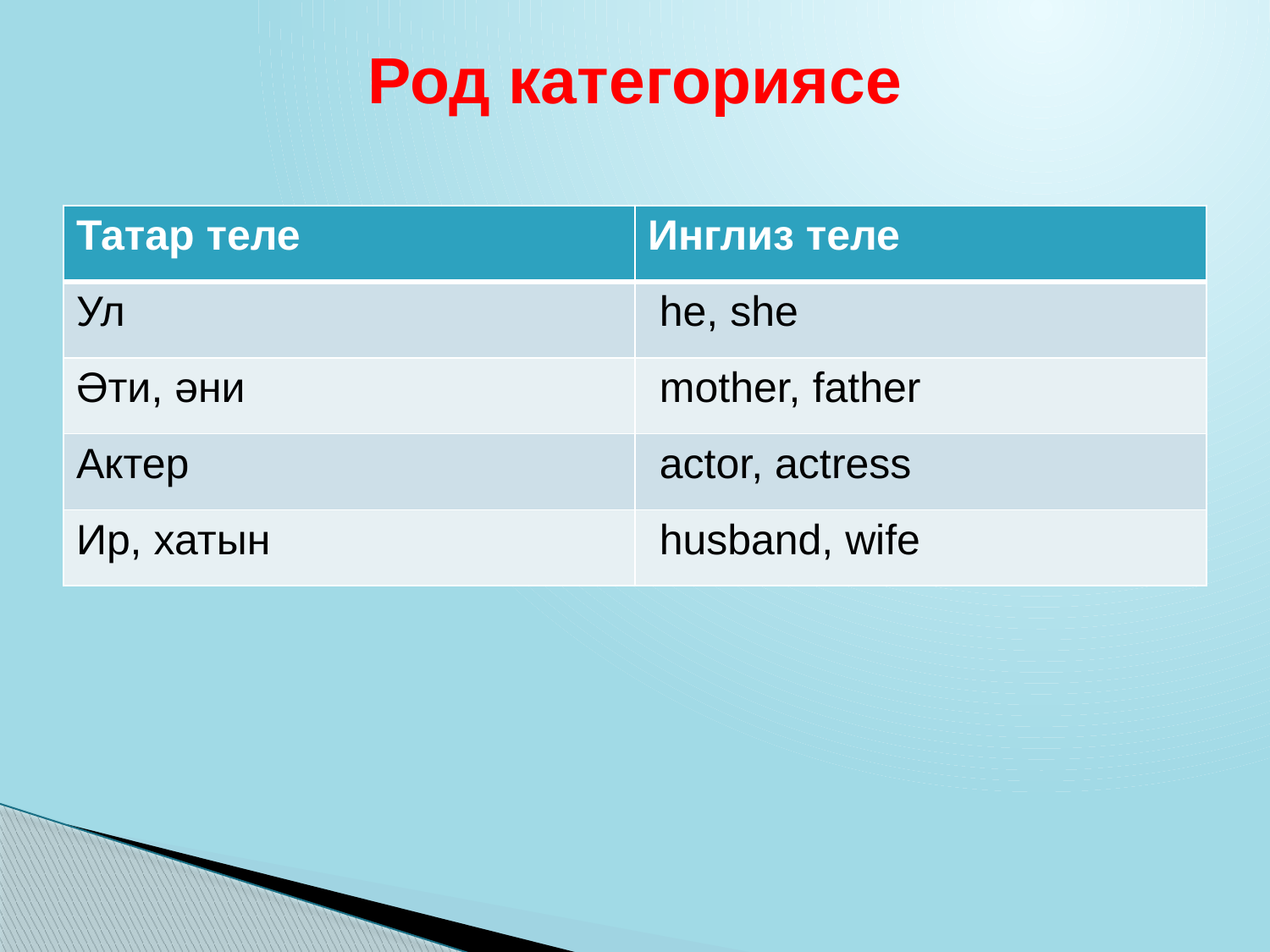

# Род категориясе
| Татар теле | Инглиз теле |
| --- | --- |
| Ул | he, she |
| Әти, әни | mother, father |
| Актер | actor, actress |
| Ир, хатын | husband, wife |